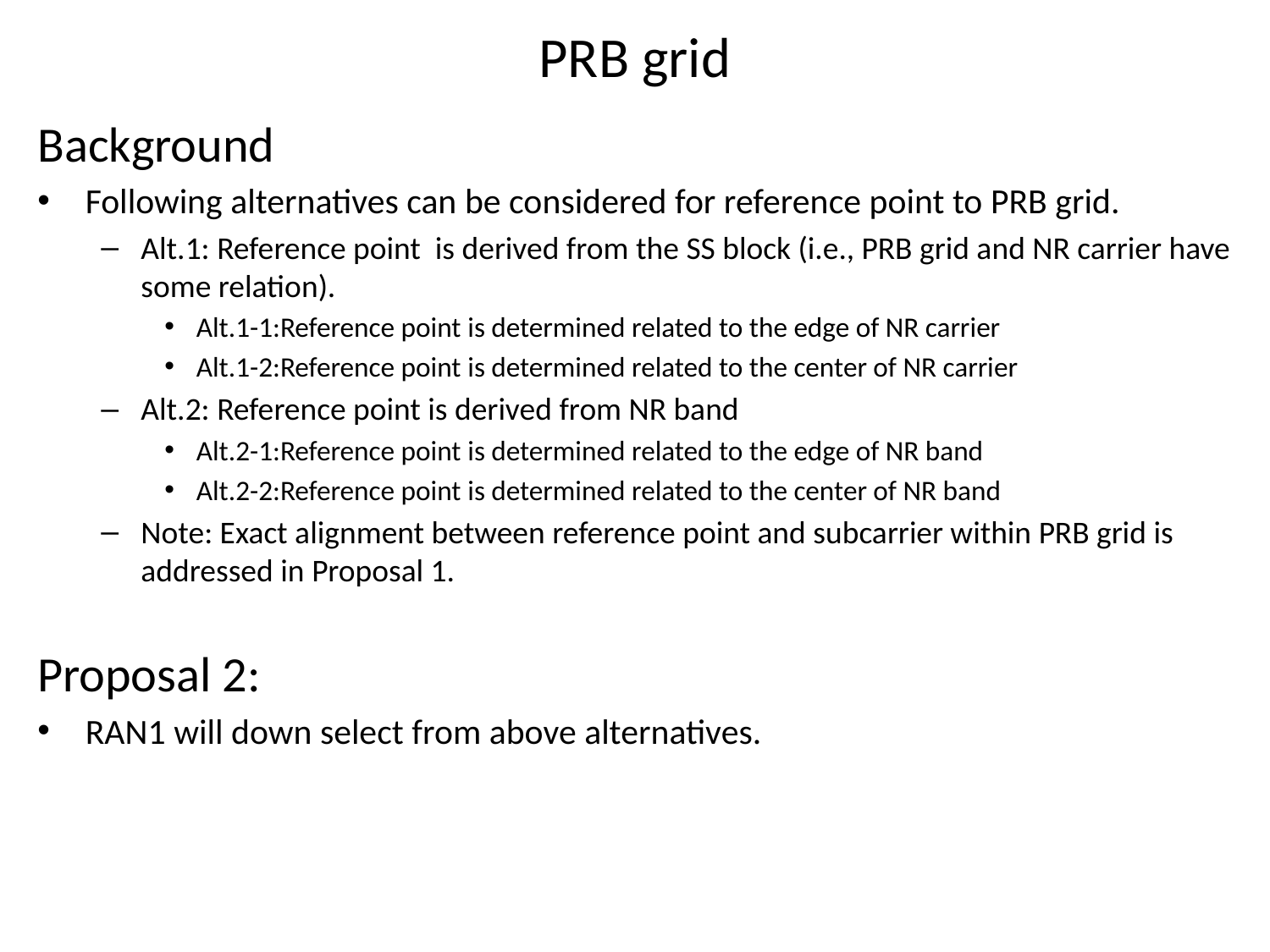

# PRB grid
Background
Following alternatives can be considered for reference point to PRB grid.
Alt.1: Reference point  is derived from the SS block (i.e., PRB grid and NR carrier have some relation).
Alt.1-1:Reference point is determined related to the edge of NR carrier
Alt.1-2:Reference point is determined related to the center of NR carrier
Alt.2: Reference point is derived from NR band
Alt.2-1:Reference point is determined related to the edge of NR band
Alt.2-2:Reference point is determined related to the center of NR band
Note: Exact alignment between reference point and subcarrier within PRB grid is addressed in Proposal 1.

Proposal 2:
RAN1 will down select from above alternatives.